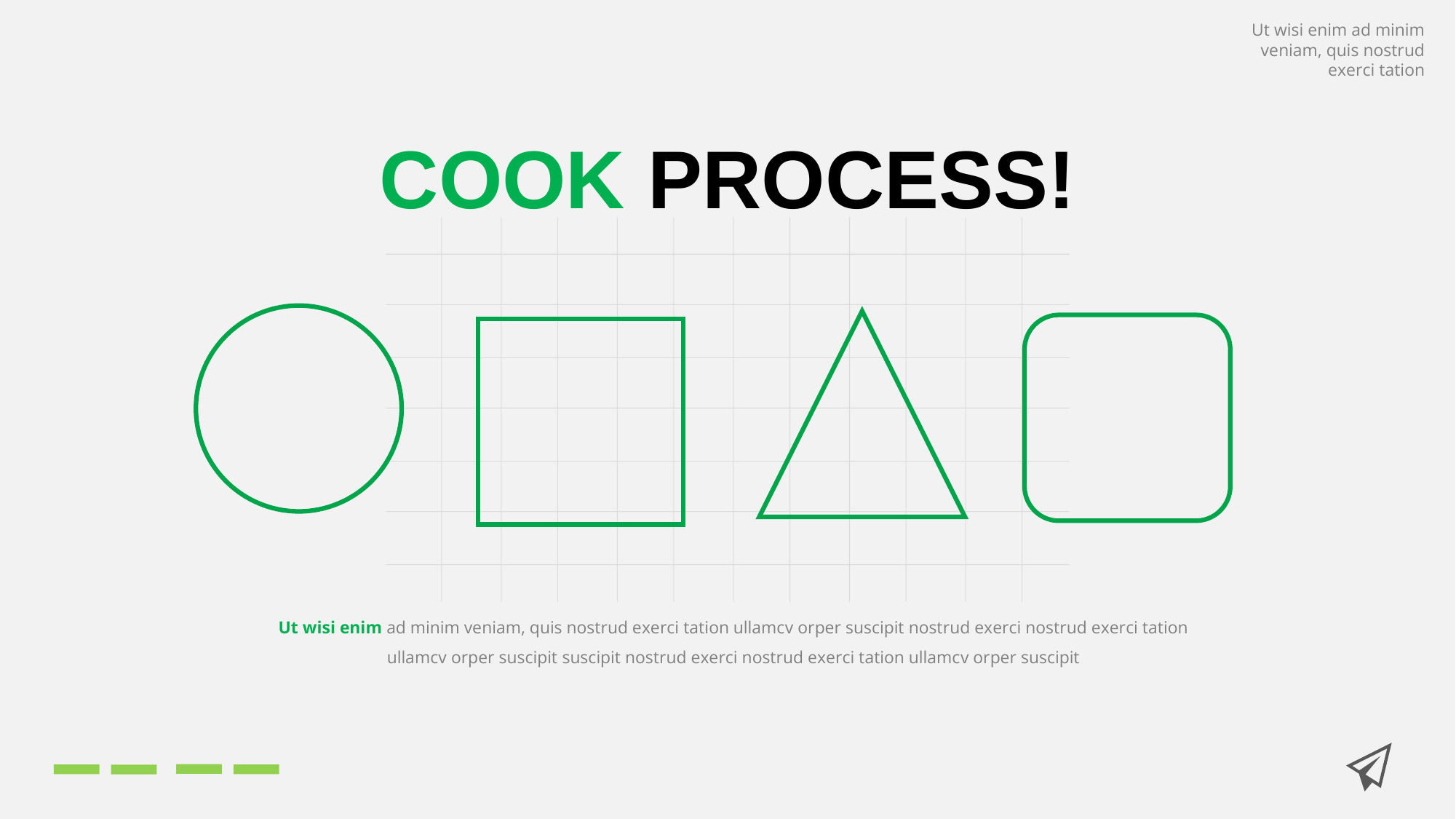

Ut wisi enim ad minim veniam, quis nostrud exerci tation
COOK PROCESS!

Ut wisi enim ad minim veniam, quis nostrud exerci tation ullamcv orper suscipit nostrud exerci nostrud exerci tation ullamcv orper suscipit suscipit nostrud exerci nostrud exerci tation ullamcv orper suscipit